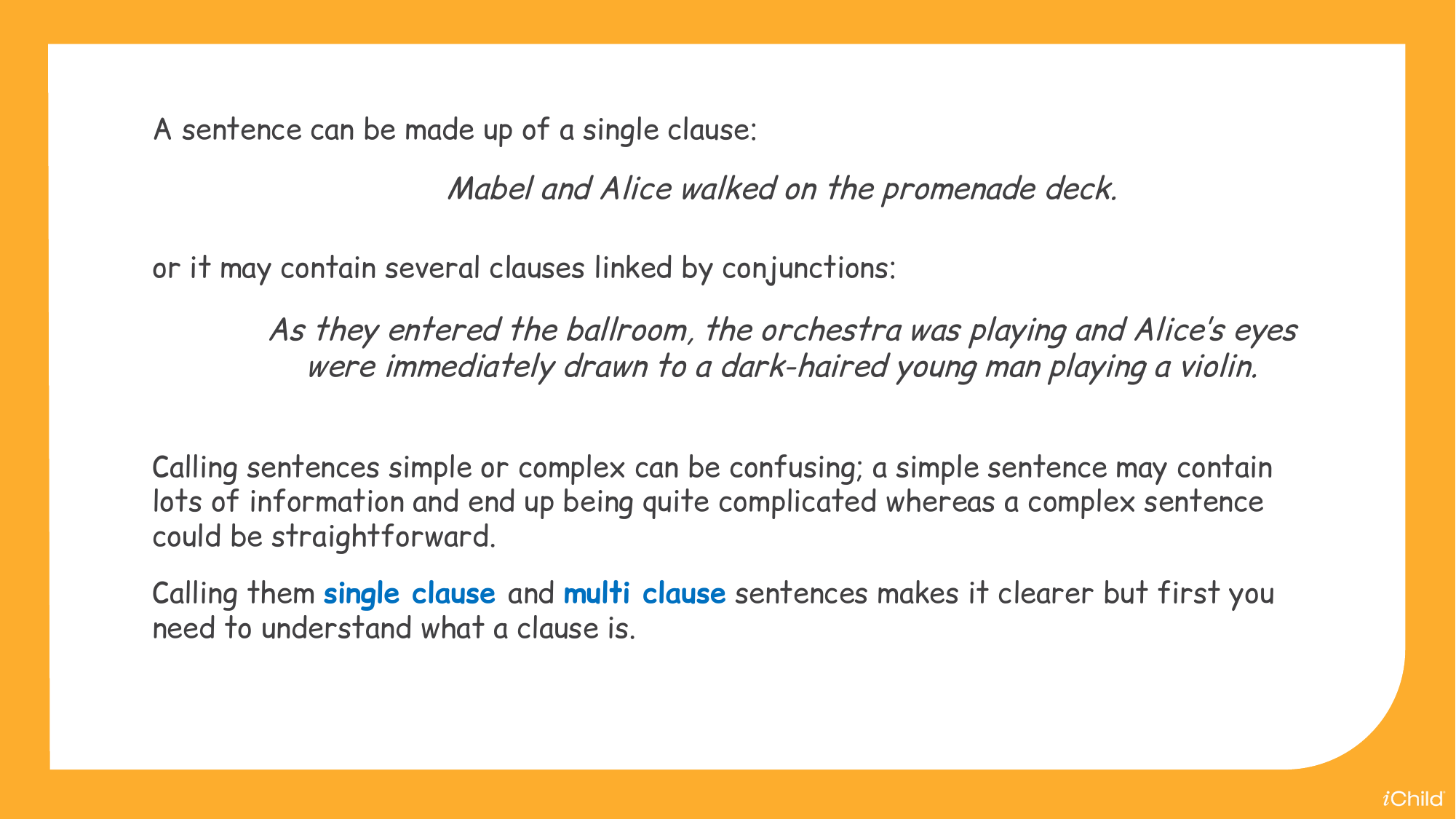

A sentence can be made up of a single clause:
Mabel and Alice walked on the promenade deck.
or it may contain several clauses linked by conjunctions:
As they entered the ballroom, the orchestra was playing and Alice’s eyes
were immediately drawn to a dark-haired young man playing a violin.
Calling sentences simple or complex can be confusing; a simple sentence may contain lots of information and end up being quite complicated whereas a complex sentence could be straightforward.
Calling them single clause and multi clause sentences makes it clearer but first you need to understand what a clause is.